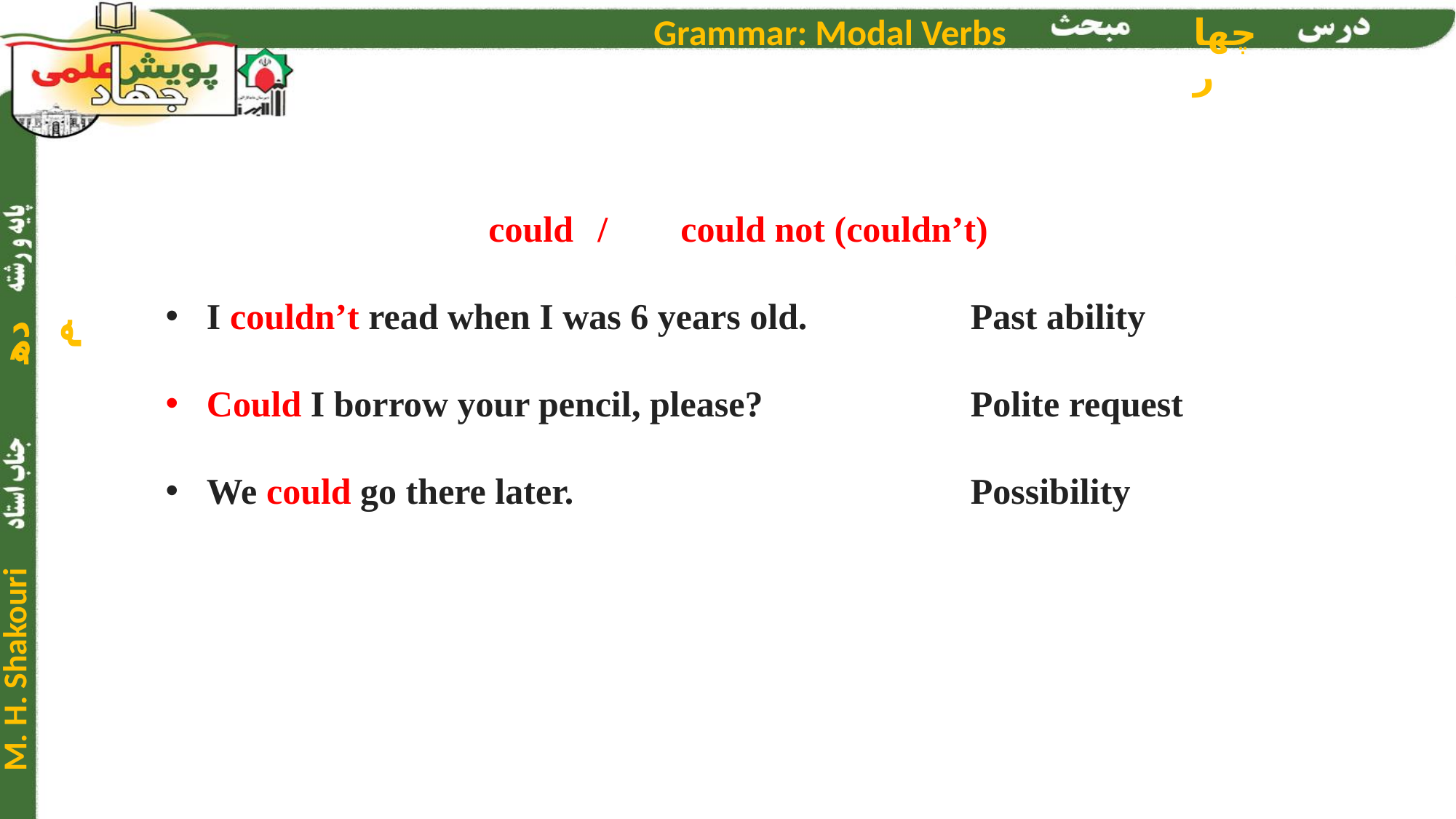

could	/        could not (couldn’t)
I couldn’t read when I was 6 years old.		Past ability
Could I borrow your pencil, please?		Polite request
We could go there later.				Possibility